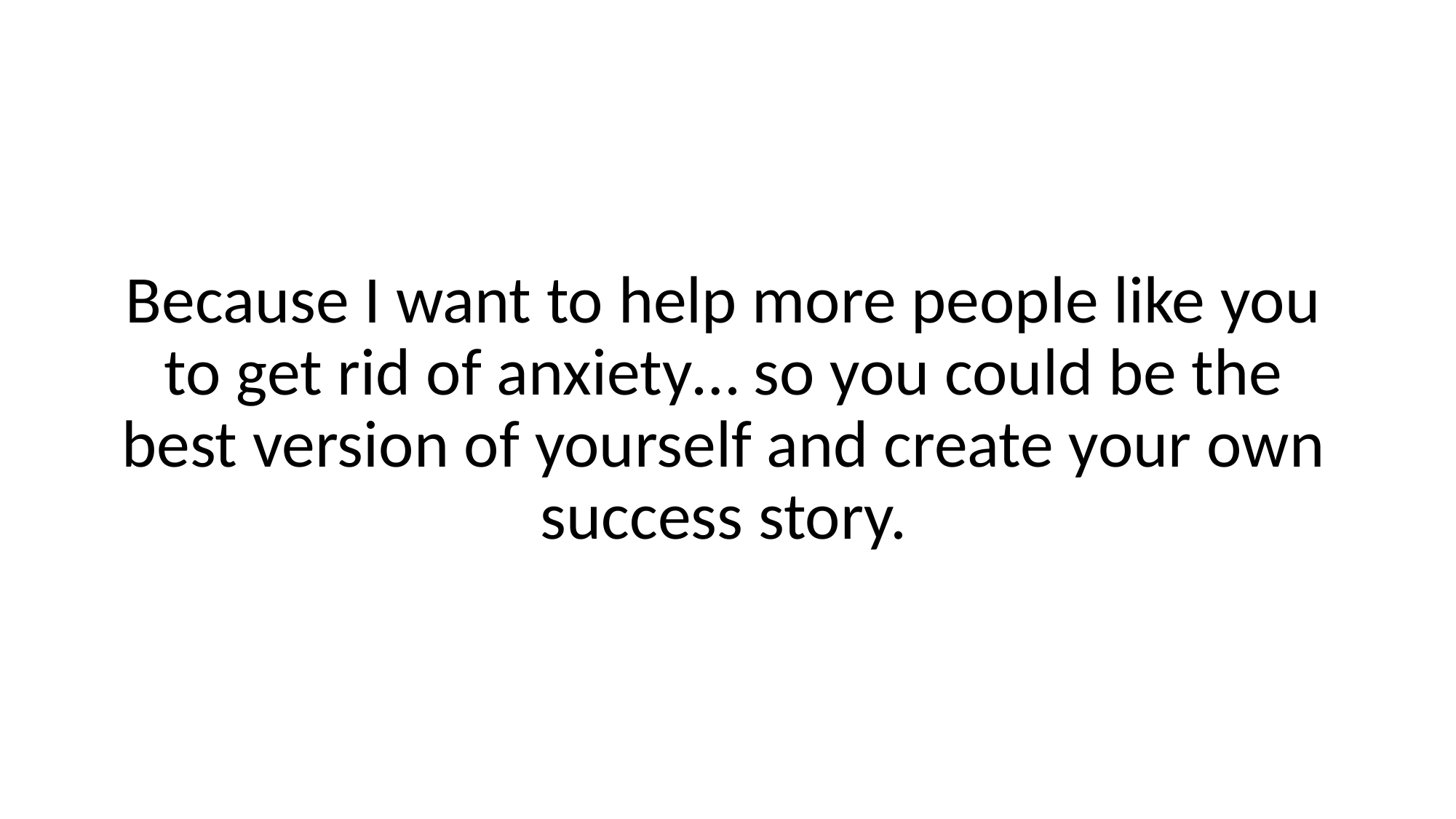

Because I want to help more people like you to get rid of anxiety… so you could be the best version of yourself and create your own success story.